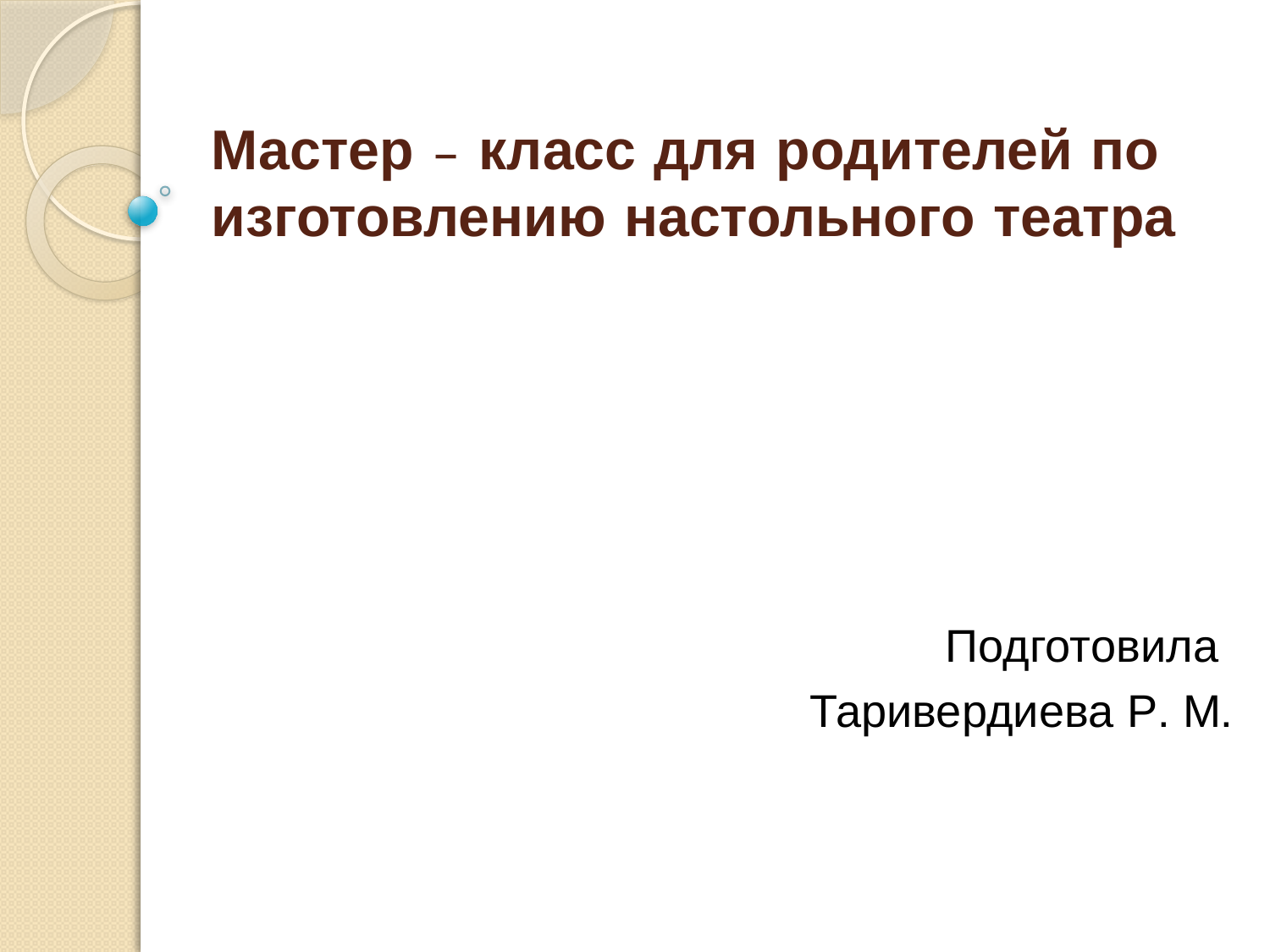

# Мастер – класс для родителей по изготовлению настольного театра
Подготовила
Таривердиева Р. М.